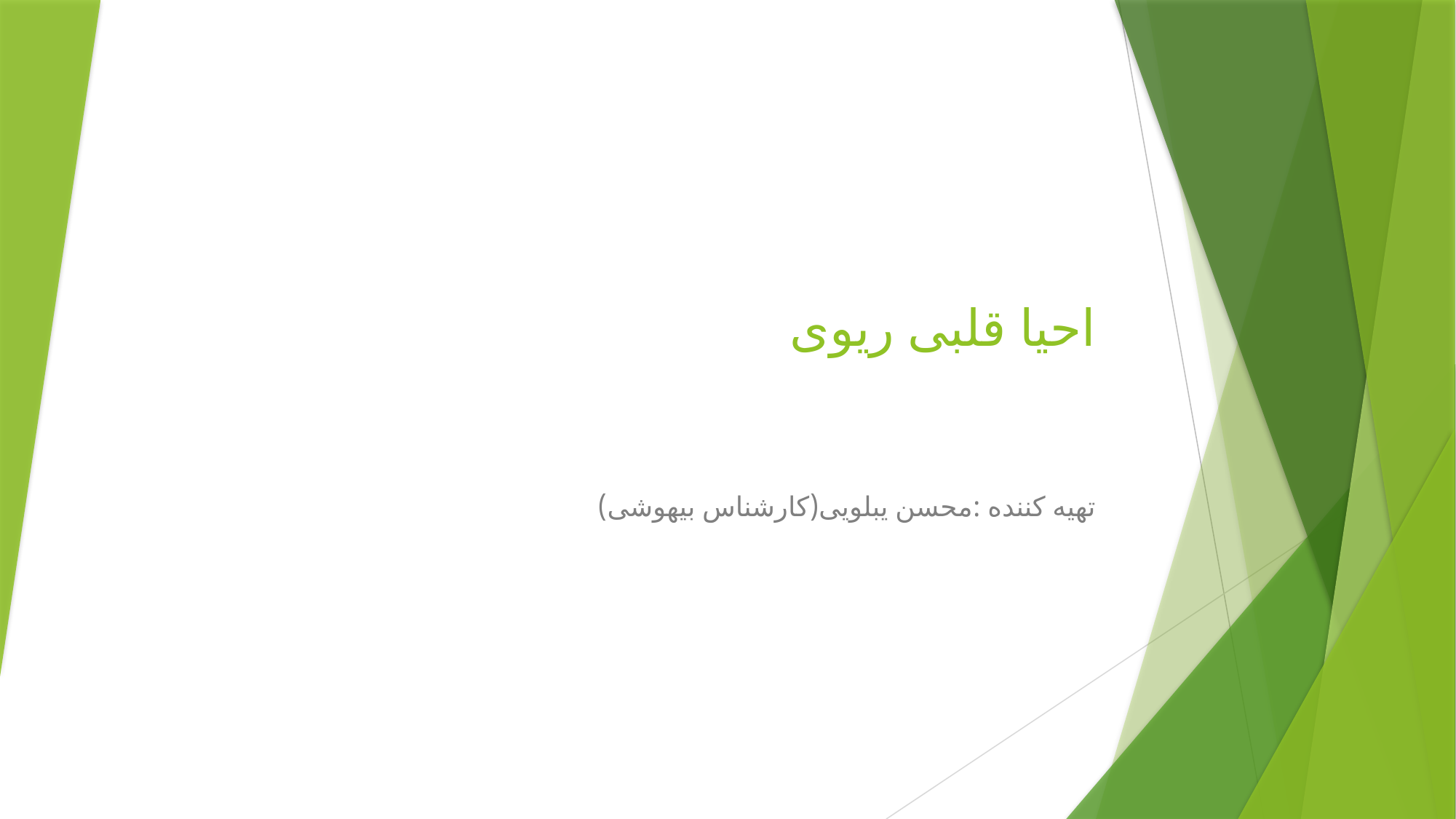

# احیا قلبی ریوی
تهیه کننده :محسن یبلویی(کارشناس بیهوشی)